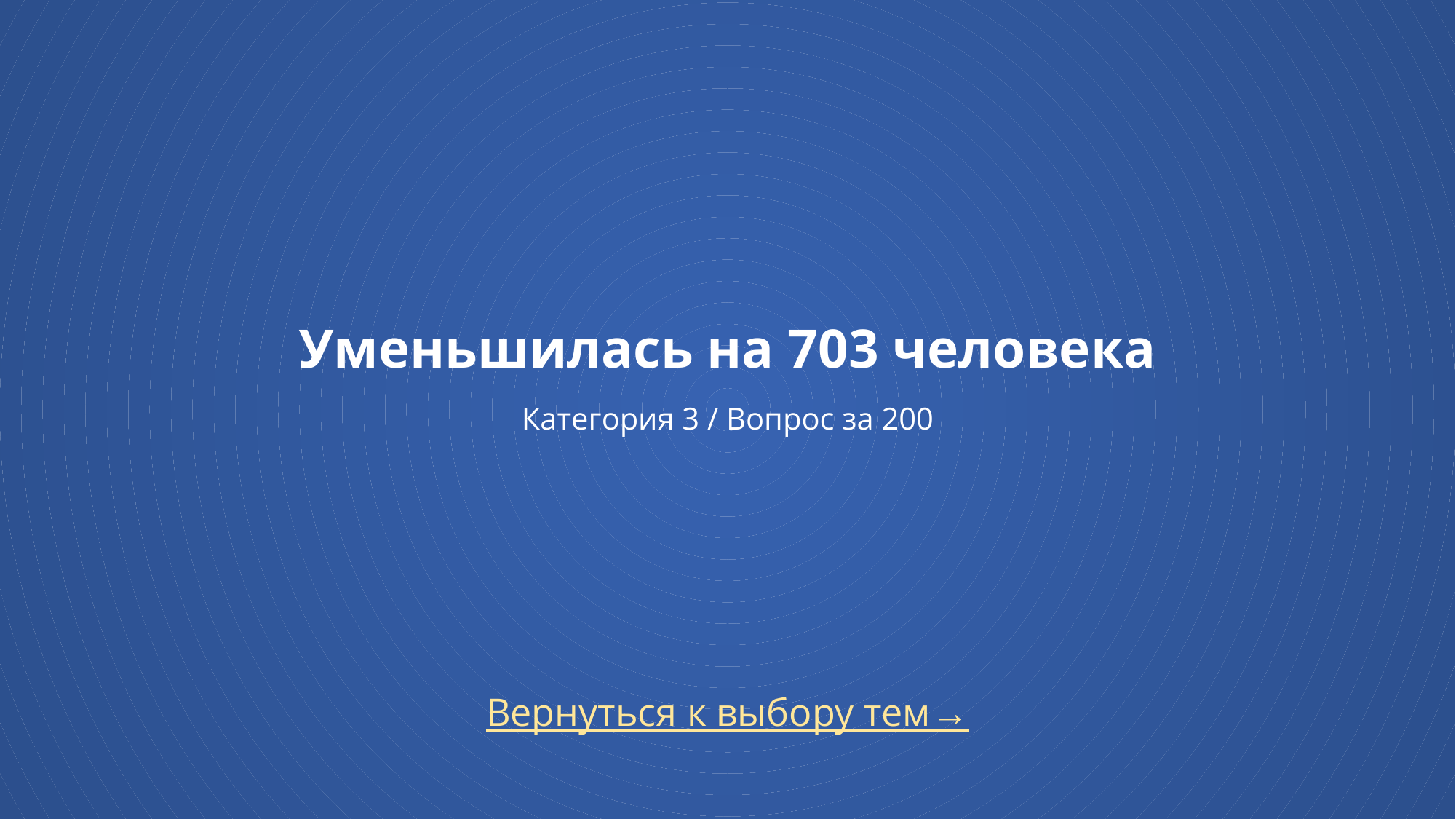

# Уменьшилась на 703 человека Категория 3 / Вопрос за 200
Вернуться к выбору тем→